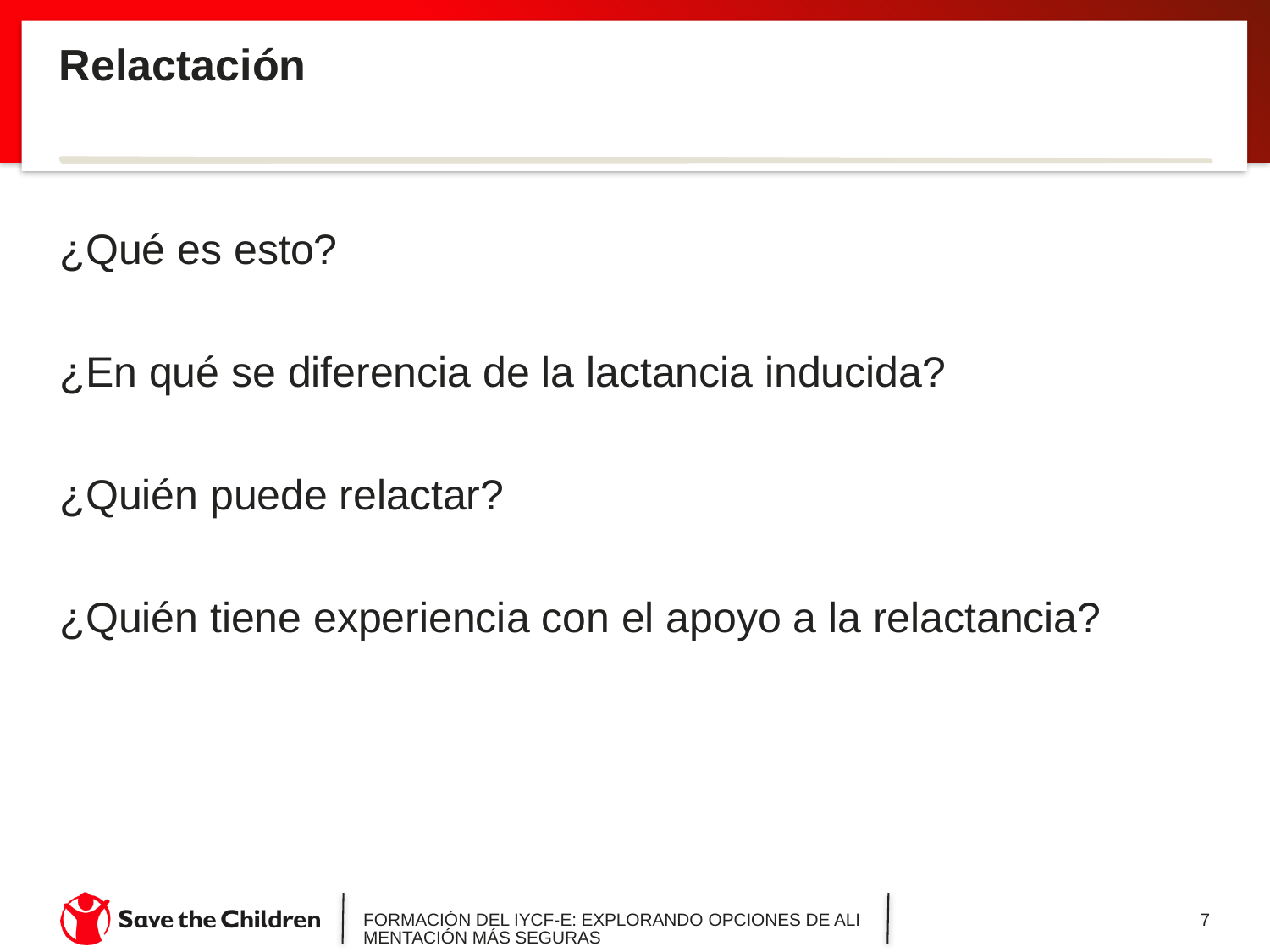

# Relactación
¿Qué es esto?

¿En qué se diferencia de la lactancia inducida?

¿Quién puede relactar?

¿Quién tiene experiencia con el apoyo a la relactancia?
Save the Children
BrestfeedingUSA
FORMACIÓN DEL IYCF-E: EXPLORANDO OPCIONES DE ALIMENTACIÓN MÁS SEGURAS
7